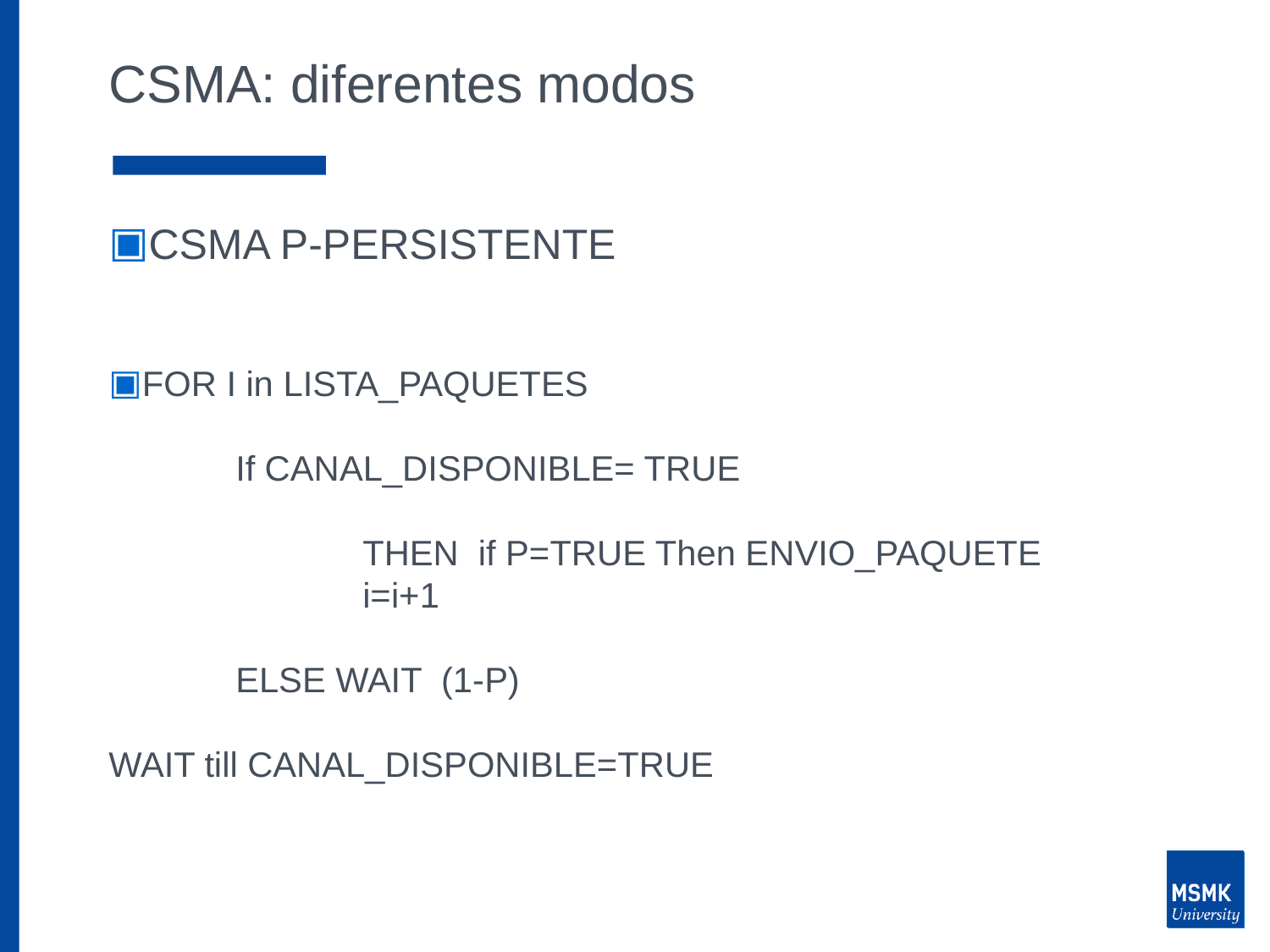

# CSMA: diferentes modos
CSMA P-PERSISTENTE

FOR I in LISTA_PAQUETES

	If CANAL_DISPONIBLE= TRUE

		THEN  if P=TRUE Then ENVIO_PAQUETE
		i=i+1

	ELSE WAIT  (1-P)

WAIT till CANAL_DISPONIBLE=TRUE